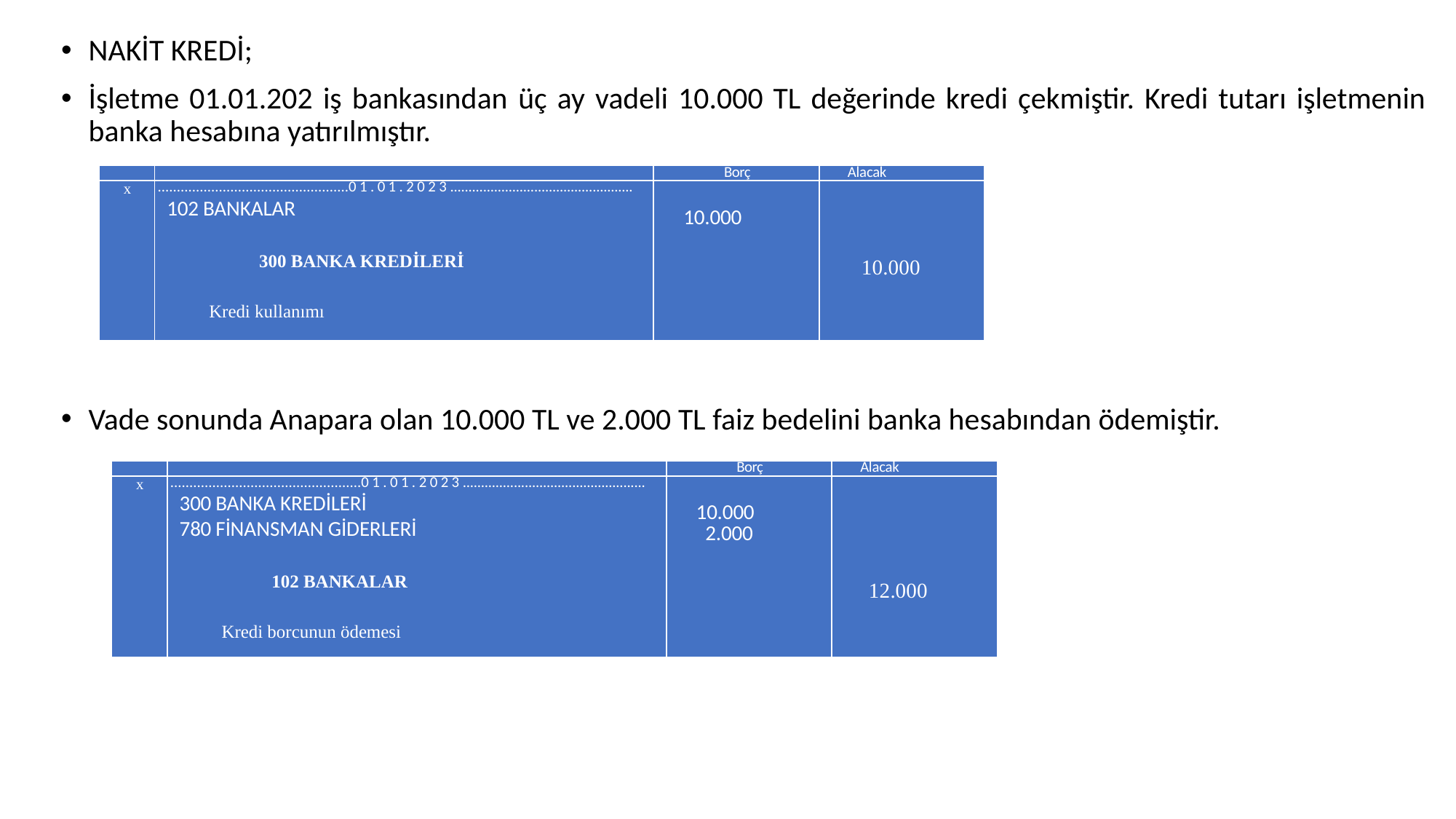

NAKİT KREDİ;
İşletme 01.01.202 iş bankasından üç ay vadeli 10.000 TL değerinde kredi çekmiştir. Kredi tutarı işletmenin banka hesabına yatırılmıştır.

Vade sonunda Anapara olan 10.000 TL ve 2.000 TL faiz bedelini banka hesabından ödemiştir.

|  |  | Borç | Alacak |
| --- | --- | --- | --- |
| x | ..................................................01.01.2023.................................................. 102 BANKALAR 300 BANKA KREDİLERİ Kredi kullanımı | 10.000 | 10.000 |
|  |  | Borç | Alacak |
| --- | --- | --- | --- |
| x | ..................................................01.01.2023.................................................. 300 BANKA KREDİLERİ 780 FİNANSMAN GİDERLERİ 102 BANKALAR Kredi borcunun ödemesi | 10.000 2.000 | 12.000 |